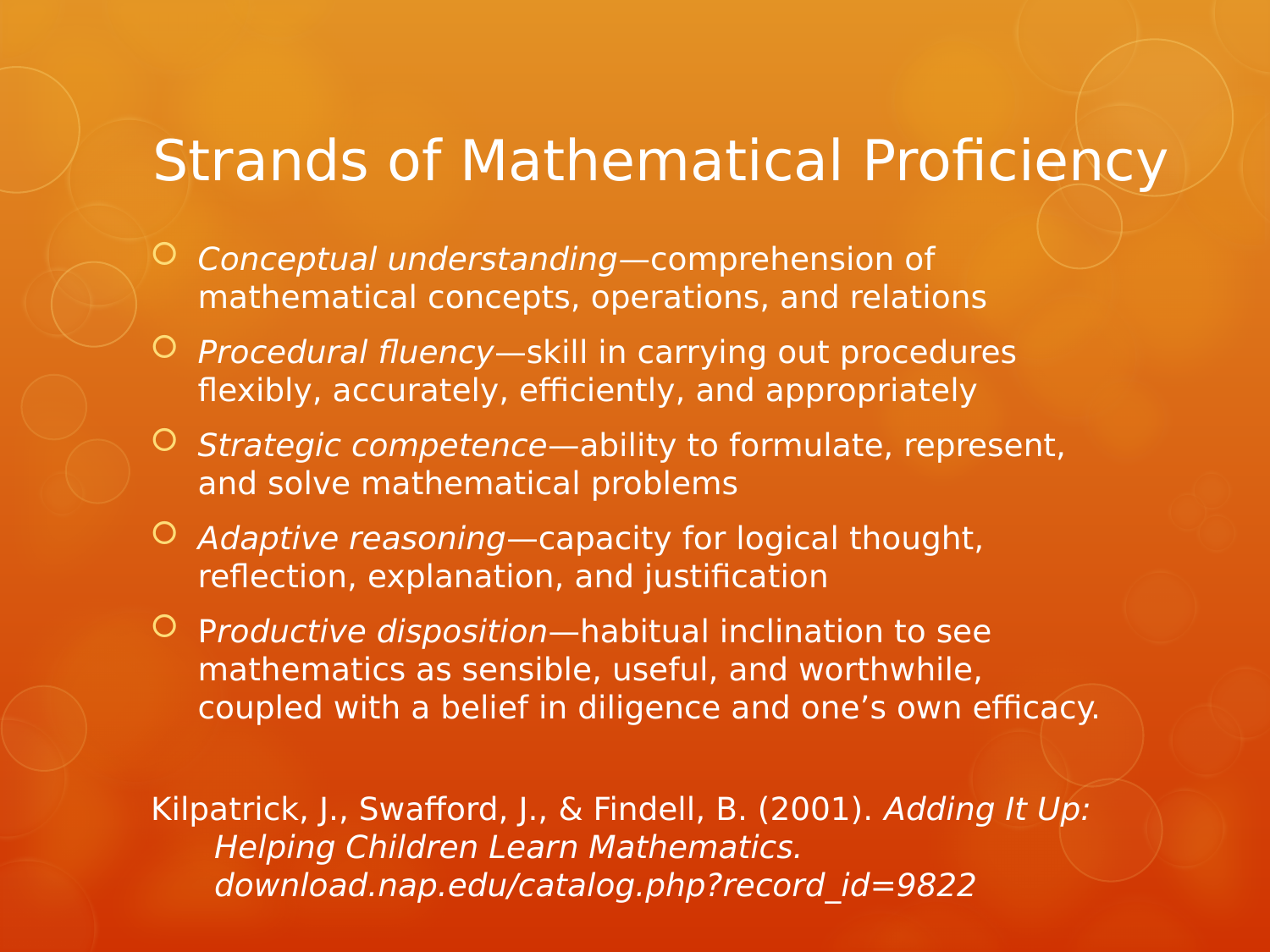

# Strands of Mathematical Proficiency
Conceptual understanding—comprehension of mathematical concepts, operations, and relations
Procedural fluency—skill in carrying out procedures flexibly, accurately, efficiently, and appropriately
Strategic competence—ability to formulate, represent, and solve mathematical problems
Adaptive reasoning—capacity for logical thought, reflection, explanation, and justification
Productive disposition—habitual inclination to see mathematics as sensible, useful, and worthwhile, coupled with a belief in diligence and one’s own efficacy.
Kilpatrick, J., Swafford, J., & Findell, B. (2001). Adding It Up: Helping Children Learn Mathematics. download.nap.edu/catalog.php?record_id=9822